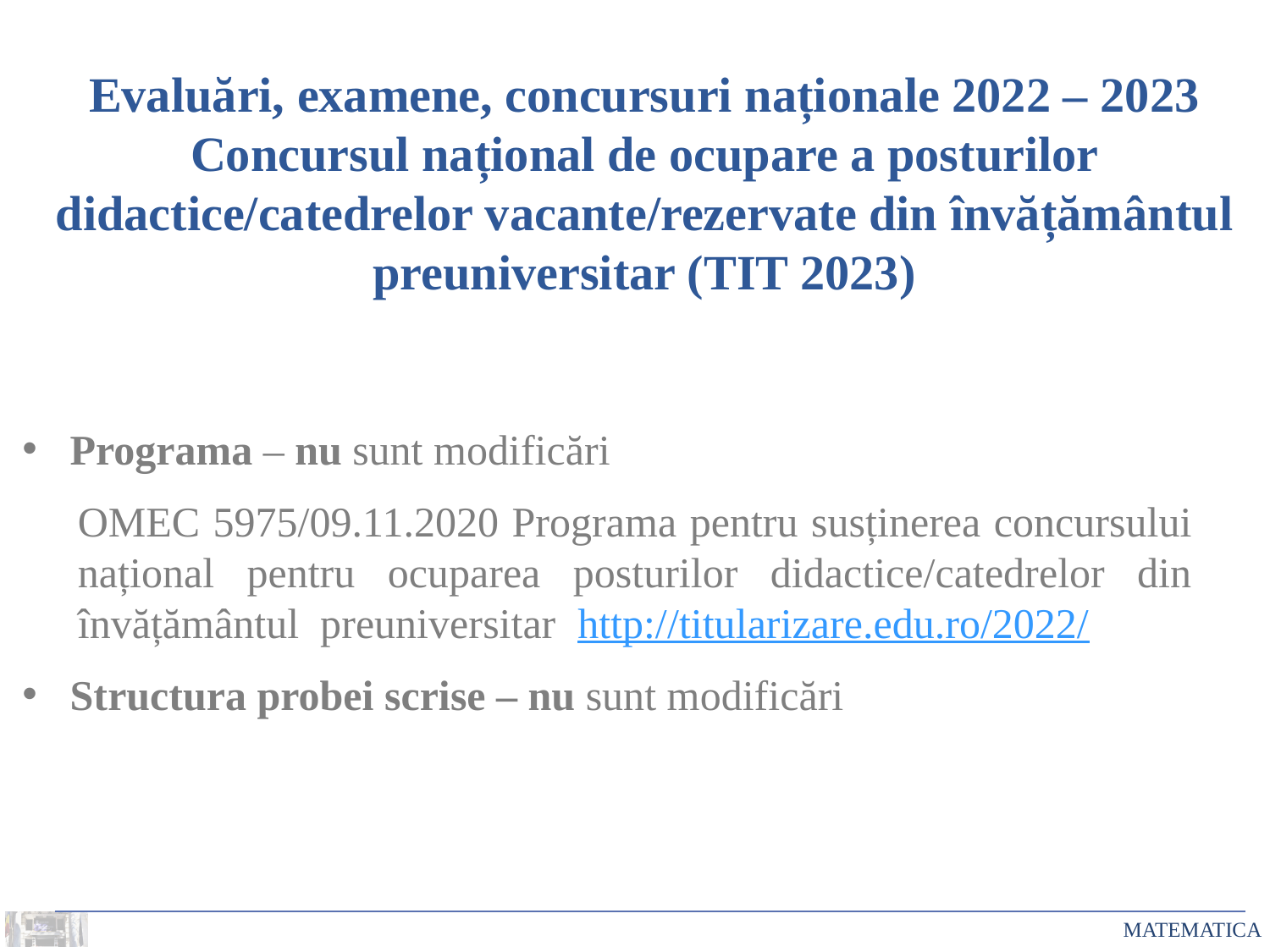

Evaluări, examene, concursuri naționale 2022 – 2023
Concursul național de ocupare a posturilor didactice/catedrelor vacante/rezervate din învățământul preuniversitar (TIT 2023)
Programa – nu sunt modificări
OMEC 5975/09.11.2020 Programa pentru susținerea concursului național pentru ocuparea posturilor didactice/catedrelor din învățământul  preuniversitar  http://titularizare.edu.ro/2022/
Structura probei scrise – nu sunt modificări